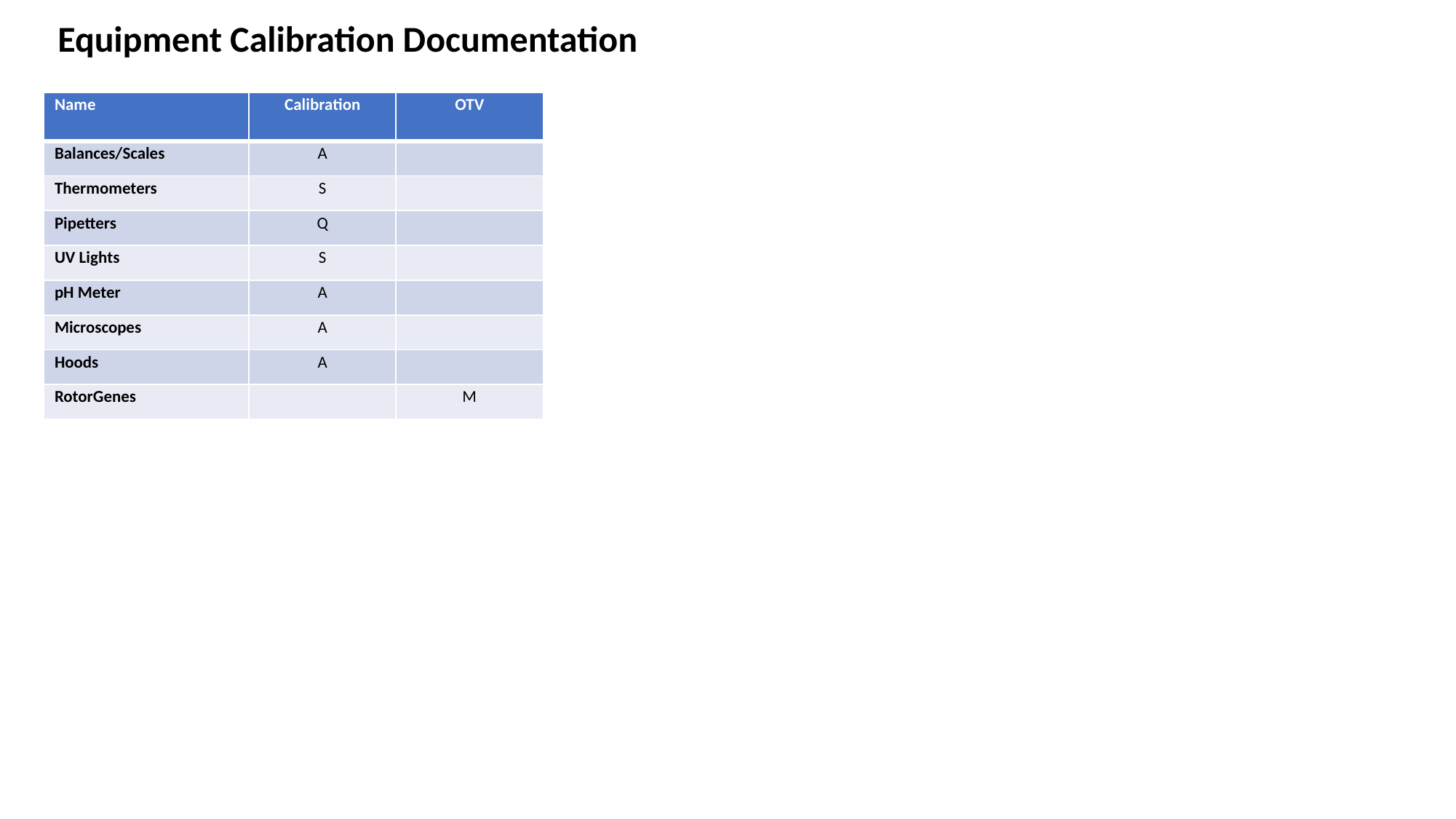

Equipment Calibration Documentation
| Name | Calibration | OTV |
| --- | --- | --- |
| Balances/Scales | A |  |
| Thermometers | S |  |
| Pipetters | Q |  |
| UV Lights | S |  |
| pH Meter | A |  |
| Microscopes | A |  |
| Hoods | A |  |
| RotorGenes |  | M |